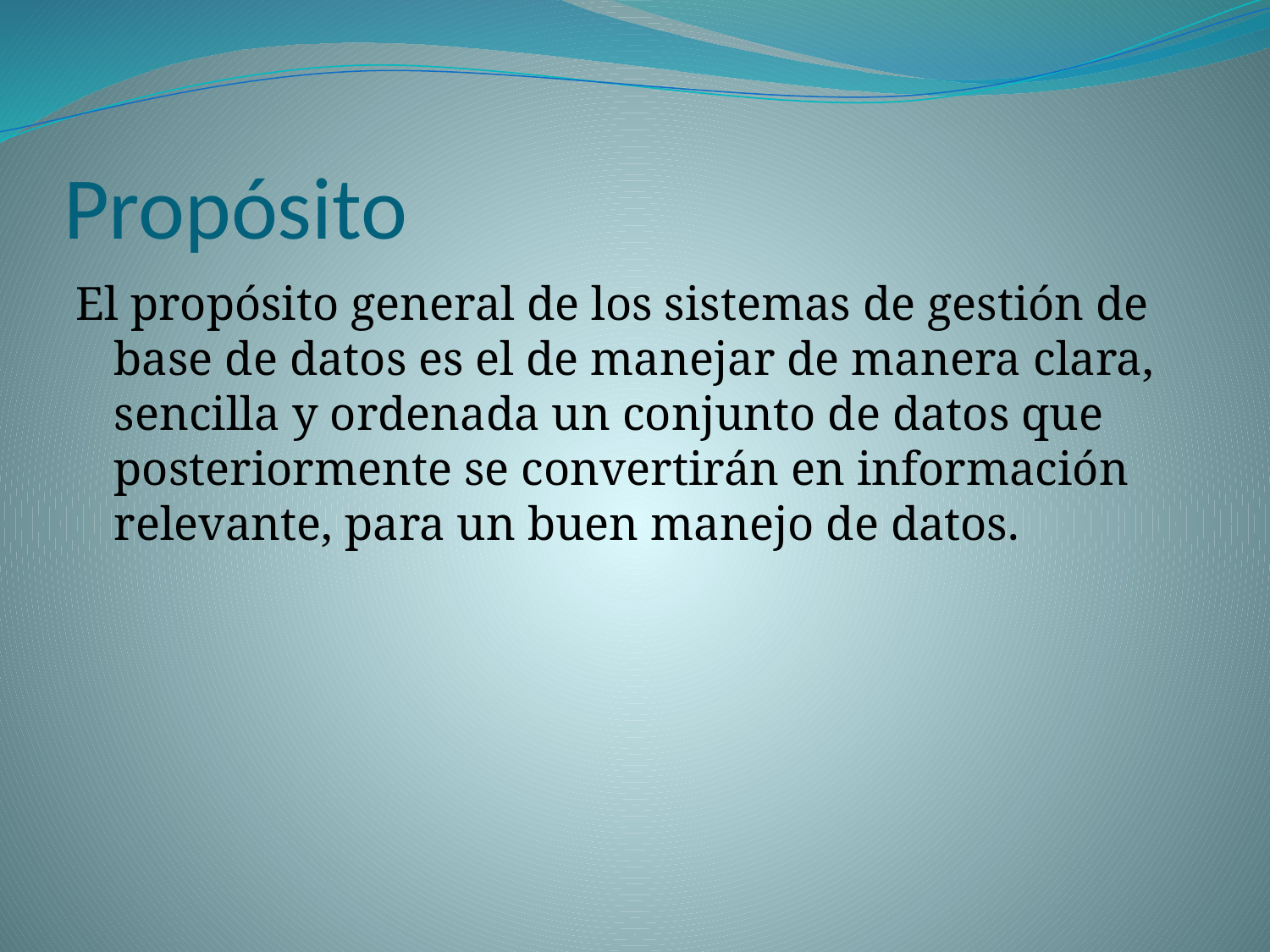

# Propósito
El propósito general de los sistemas de gestión de base de datos es el de manejar de manera clara, sencilla y ordenada un conjunto de datos que posteriormente se convertirán en información relevante, para un buen manejo de datos.